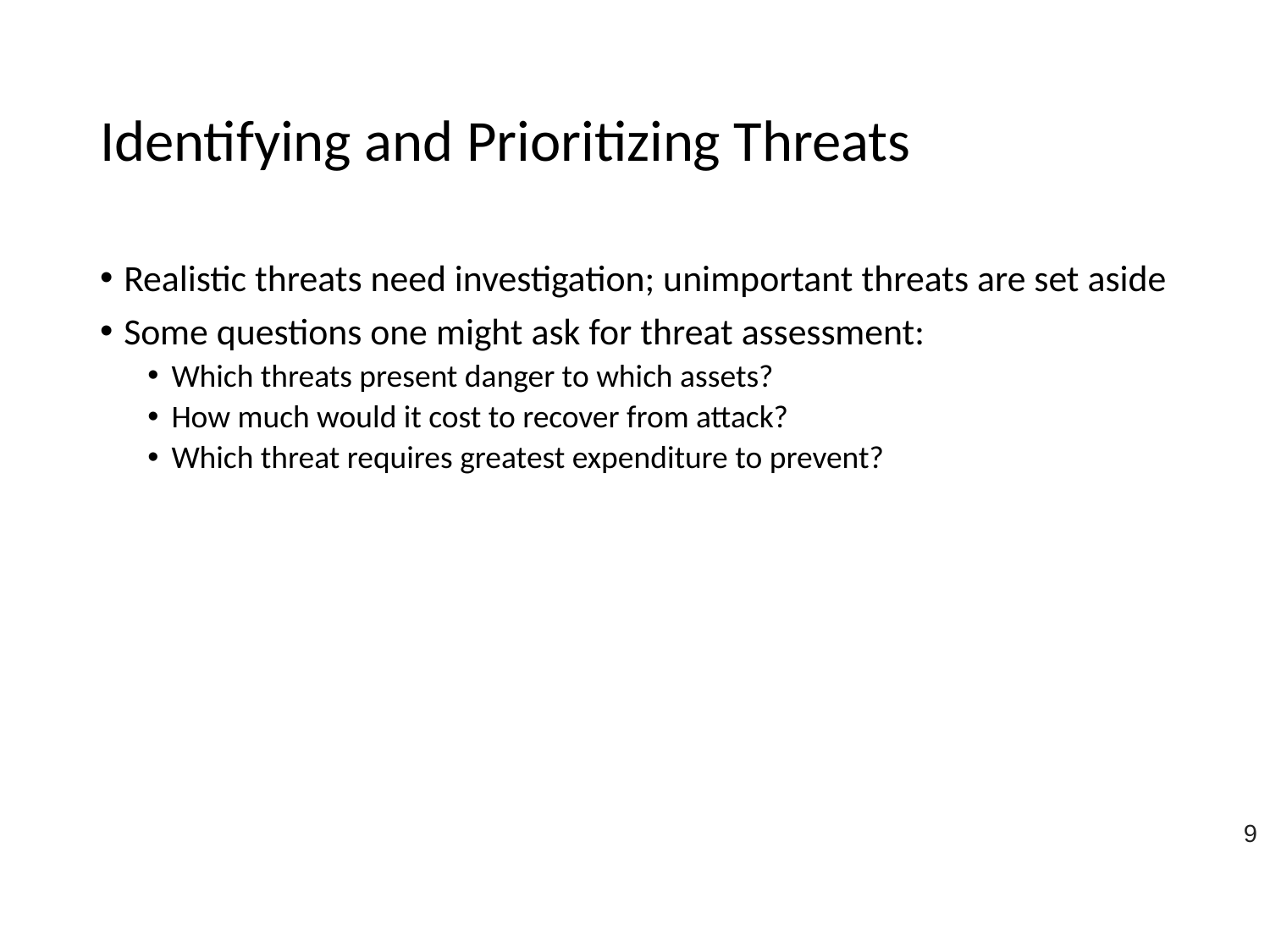

# Identifying and Prioritizing Threats
Realistic threats need investigation; unimportant threats are set aside
Some questions one might ask for threat assessment:
Which threats present danger to which assets?
How much would it cost to recover from attack?
Which threat requires greatest expenditure to prevent?
9